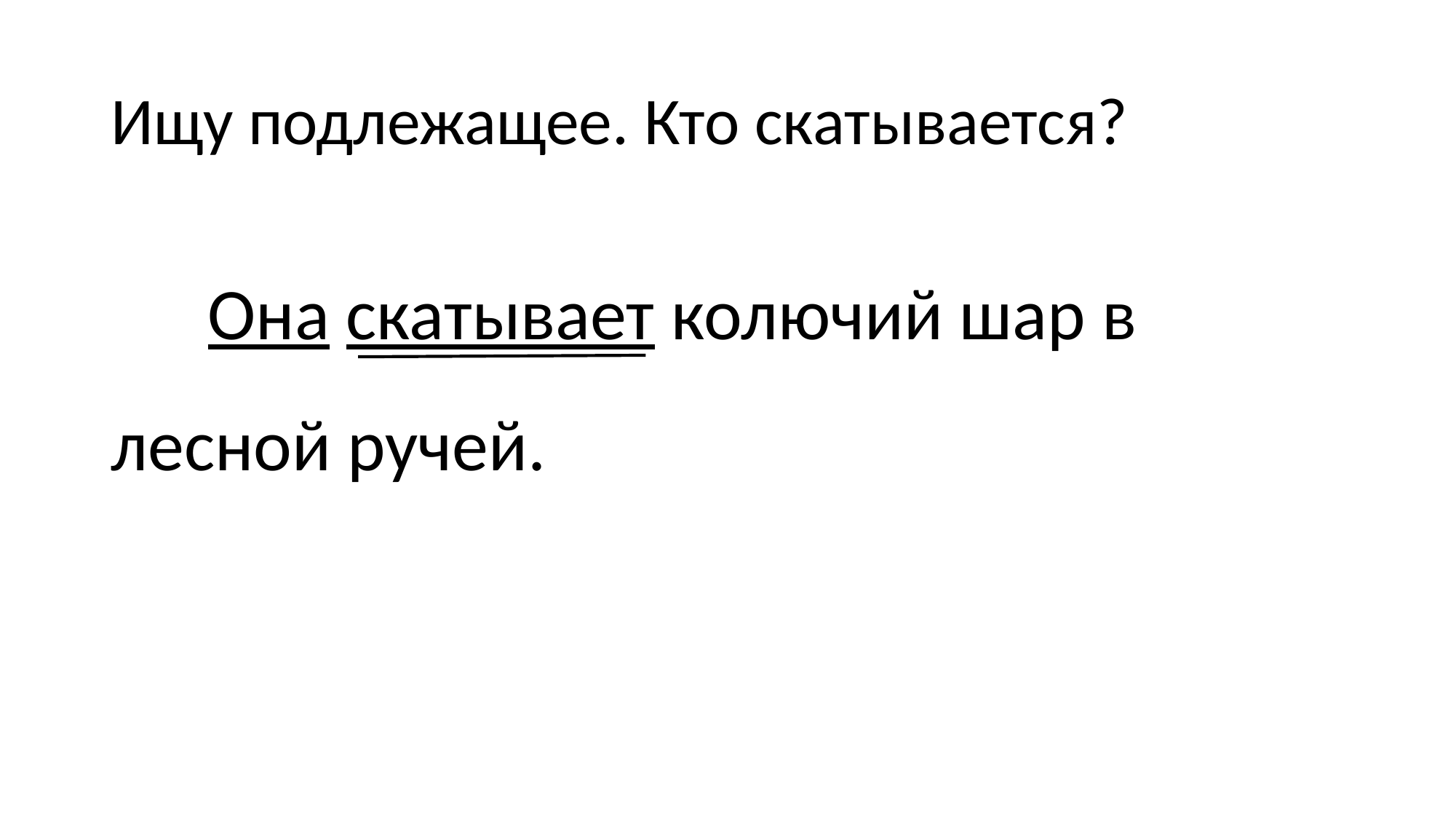

# Ищу подлежащее. Кто скатывается?
Она скатывает колючий шар в лесной ручей.